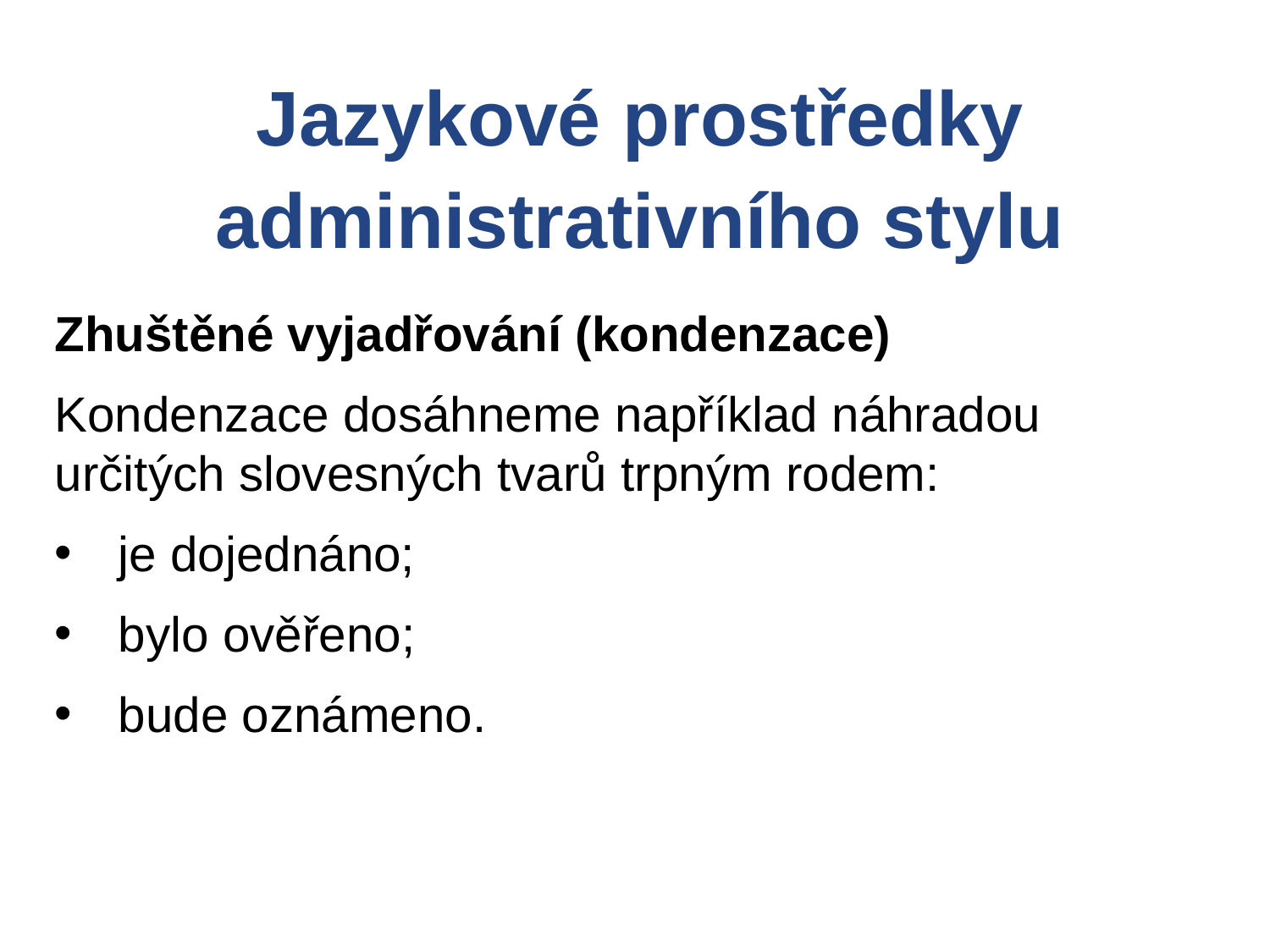

Jazykové prostředky administrativního stylu
Zhuštěné vyjadřování (kondenzace)
Kondenzace dosáhneme například náhradou určitých slovesných tvarů trpným rodem:
je dojednáno;
bylo ověřeno;
bude oznámeno.